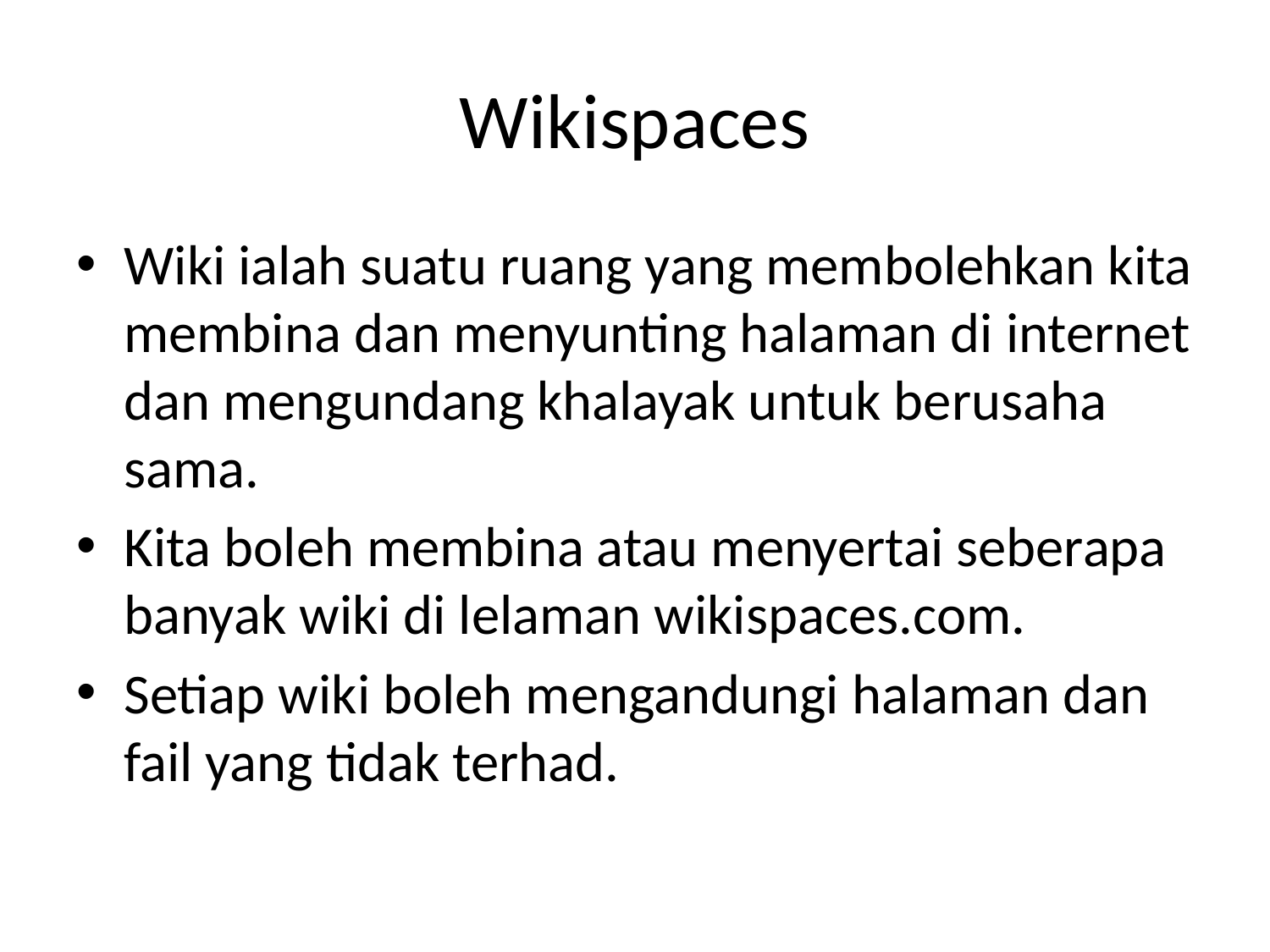

# Wikispaces
Wiki ialah suatu ruang yang membolehkan kita membina dan menyunting halaman di internet dan mengundang khalayak untuk berusaha sama.
Kita boleh membina atau menyertai seberapa banyak wiki di lelaman wikispaces.com.
Setiap wiki boleh mengandungi halaman dan fail yang tidak terhad.